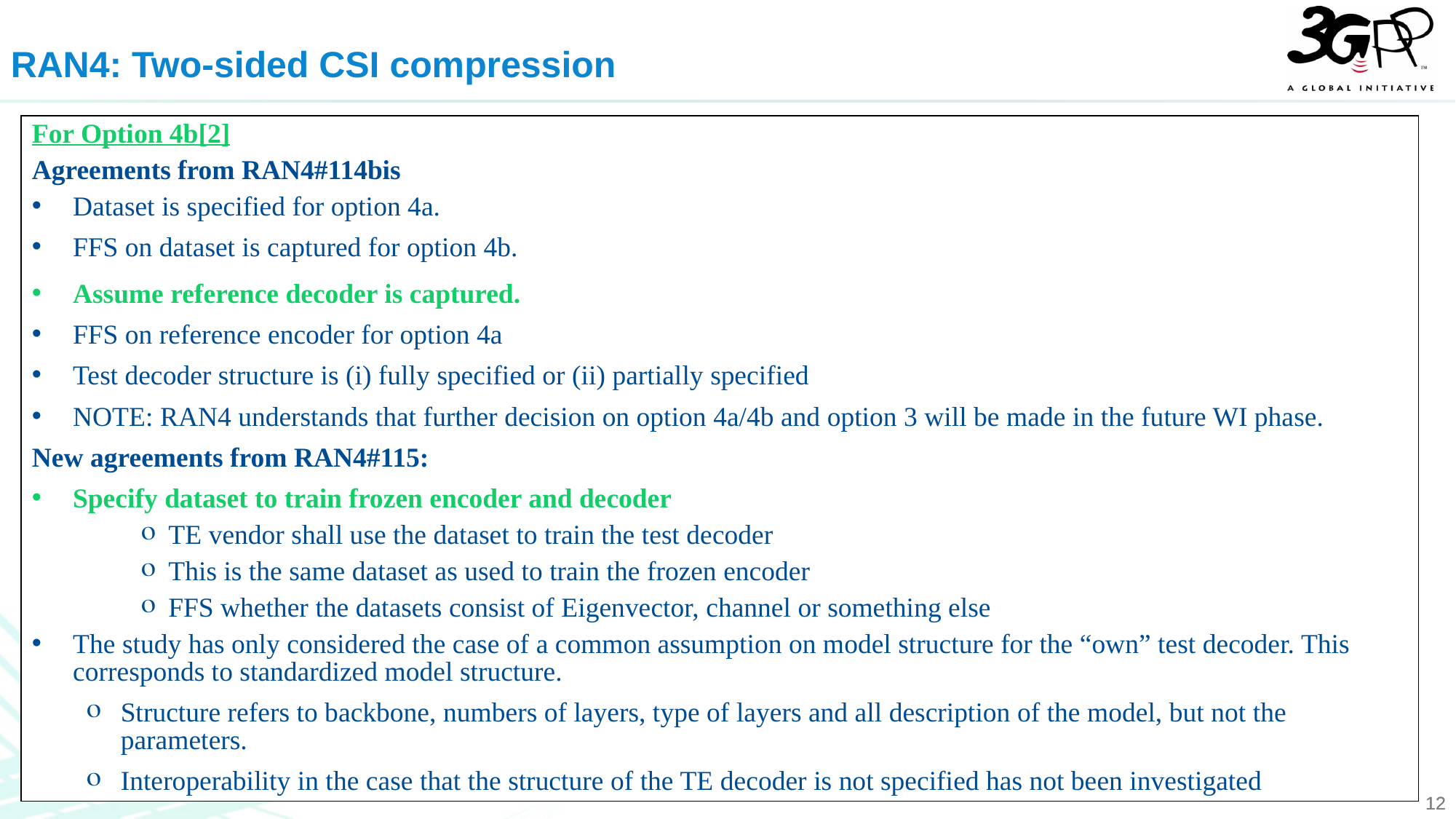

RAN4: Two-sided CSI compression
For Option 4b[2]
Agreements from RAN4#114bis
Dataset is specified for option 4a.
FFS on dataset is captured for option 4b.
Assume reference decoder is captured.
FFS on reference encoder for option 4a
Test decoder structure is (i) fully specified or (ii) partially specified
NOTE: RAN4 understands that further decision on option 4a/4b and option 3 will be made in the future WI phase.
New agreements from RAN4#115:
Specify dataset to train frozen encoder and decoder
TE vendor shall use the dataset to train the test decoder
This is the same dataset as used to train the frozen encoder
FFS whether the datasets consist of Eigenvector, channel or something else
The study has only considered the case of a common assumption on model structure for the “own” test decoder. This corresponds to standardized model structure.
Structure refers to backbone, numbers of layers, type of layers and all description of the model, but not the parameters.
Interoperability in the case that the structure of the TE decoder is not specified has not been investigated